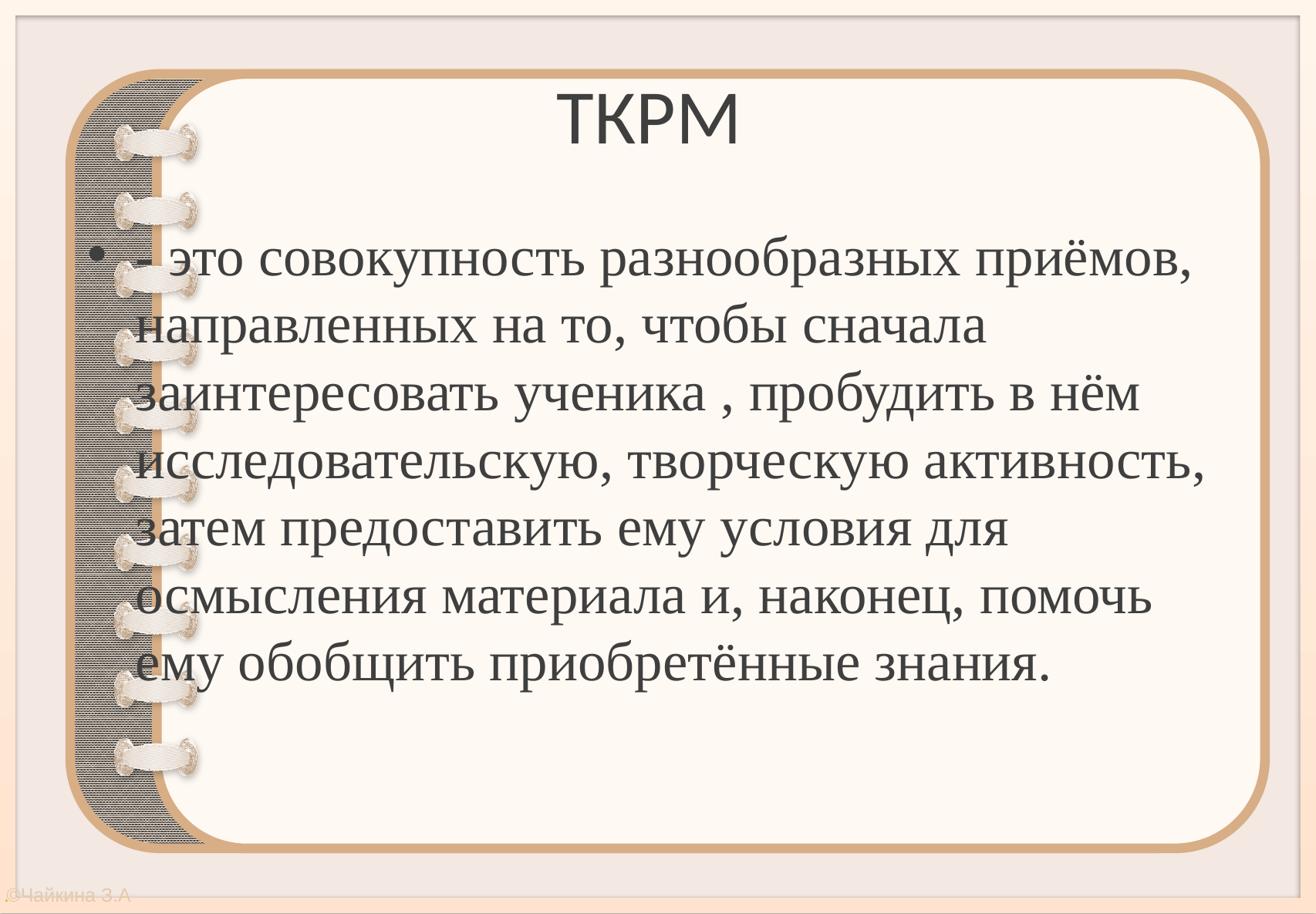

# ТКРМ
- это совокупность разнообразных приёмов, направленных на то, чтобы сначала заинтересовать ученика , пробудить в нём исследовательскую, творческую активность, затем предоставить ему условия для  осмысления материала и, наконец, помочь ему обобщить приобретённые знания.